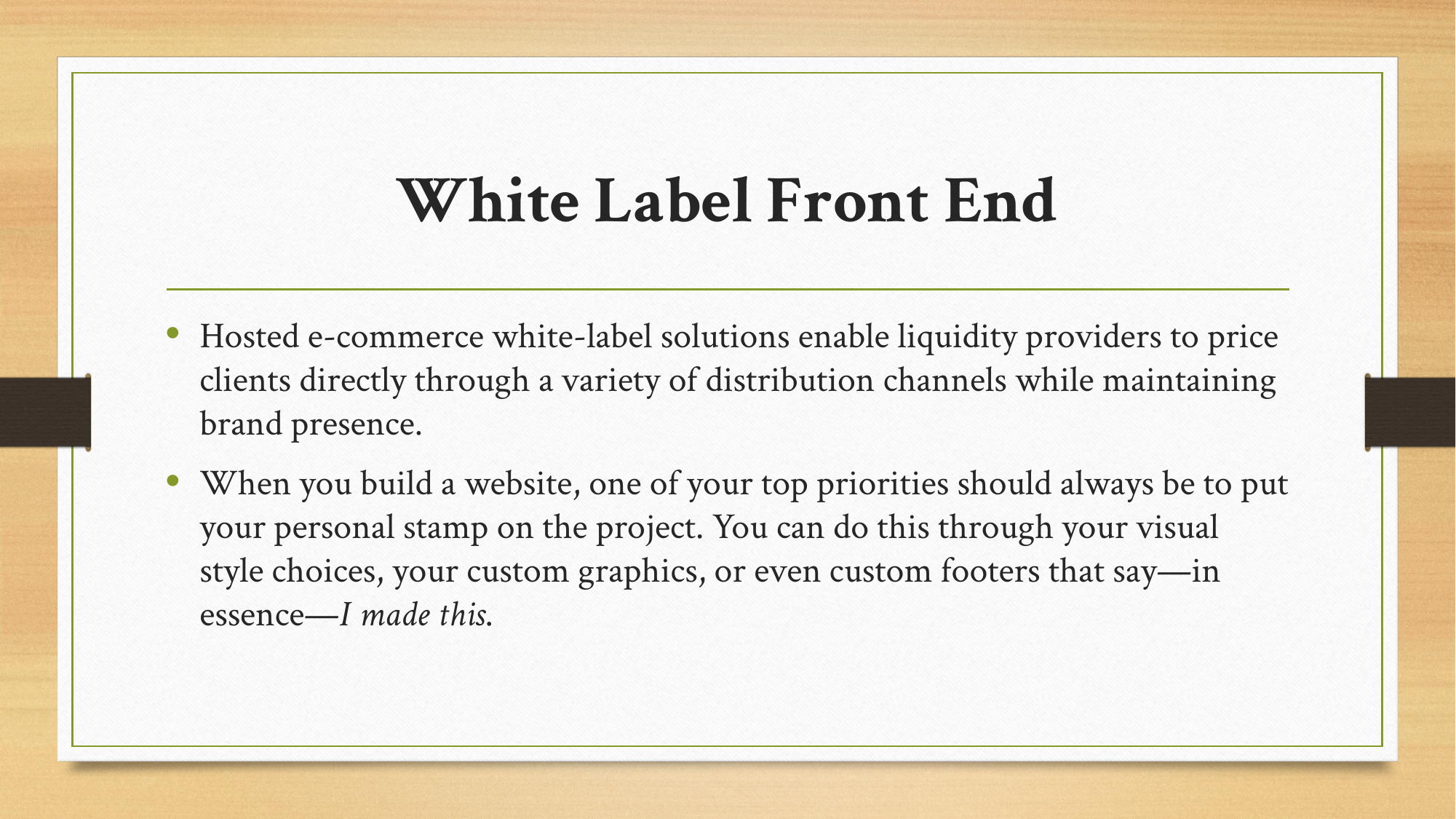

# White Label Front End
Hosted e-commerce white-label solutions enable liquidity providers to price clients directly through a variety of distribution channels while maintaining brand presence.
When you build a website, one of your top priorities should always be to put your personal stamp on the project. You can do this through your visual style choices, your custom graphics, or even custom footers that say—in essence—I made this.